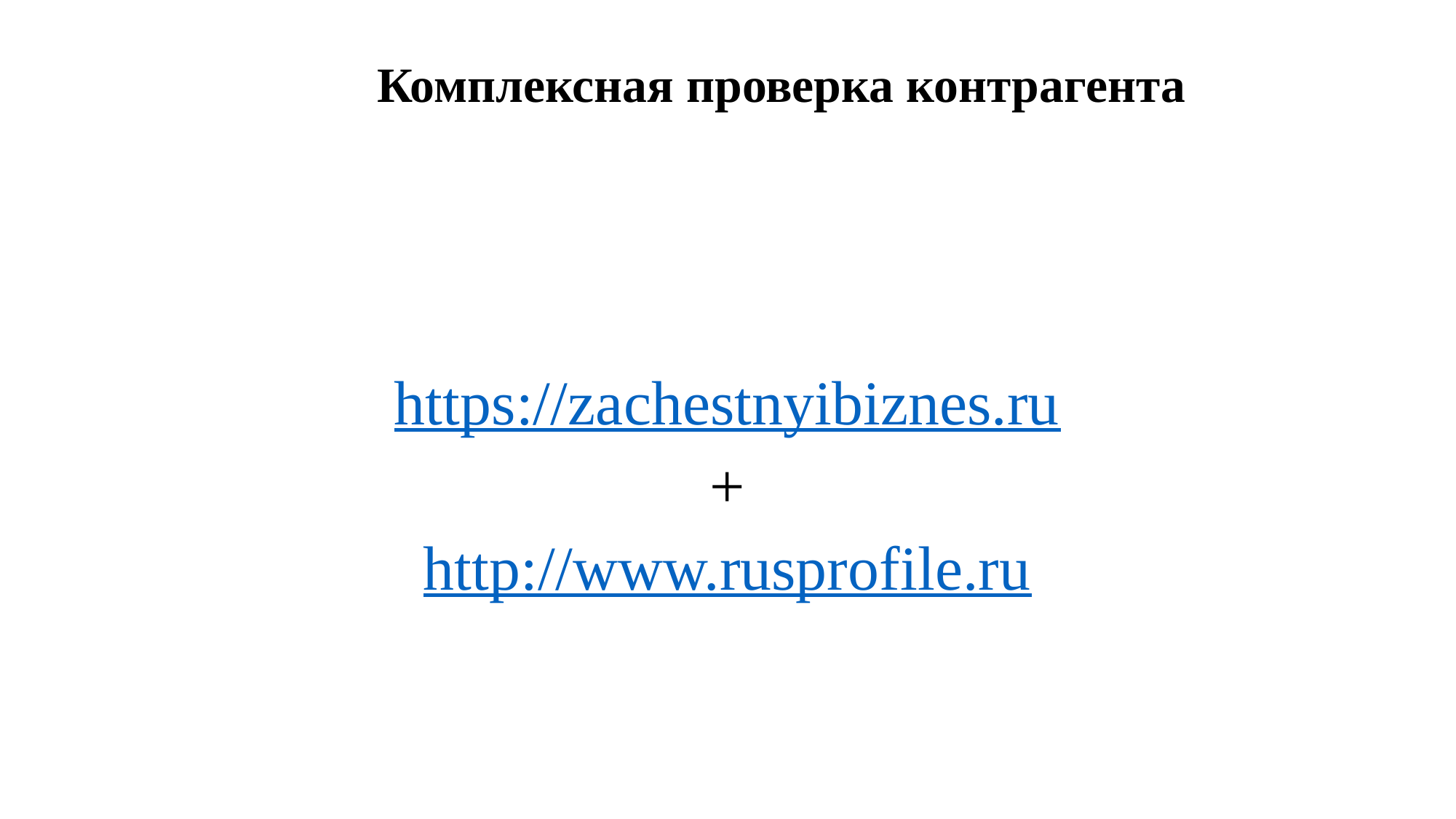

# Комплексная проверка контрагента
https://zachestnyibiznes.ru
+
http://www.rusprofile.ru

9